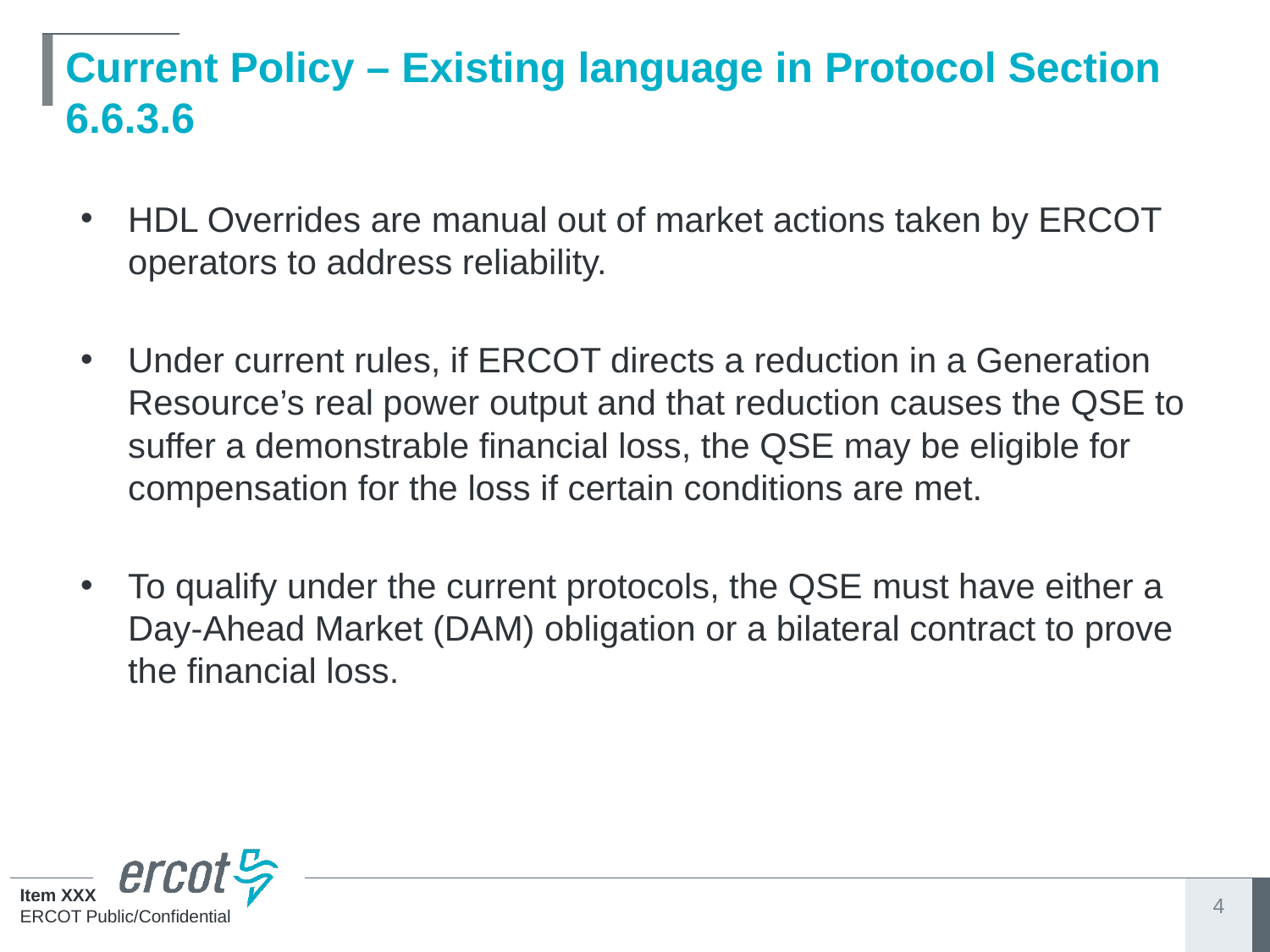

# Current Policy – Existing language in Protocol Section 6.6.3.6
HDL Overrides are manual out of market actions taken by ERCOT operators to address reliability.

Under current rules, if ERCOT directs a reduction in a Generation Resource’s real power output and that reduction causes the QSE to suffer a demonstrable financial loss, the QSE may be eligible for compensation for the loss if certain conditions are met.

To qualify under the current protocols, the QSE must have either a Day-Ahead Market (DAM) obligation or a bilateral contract to prove the financial loss.

4